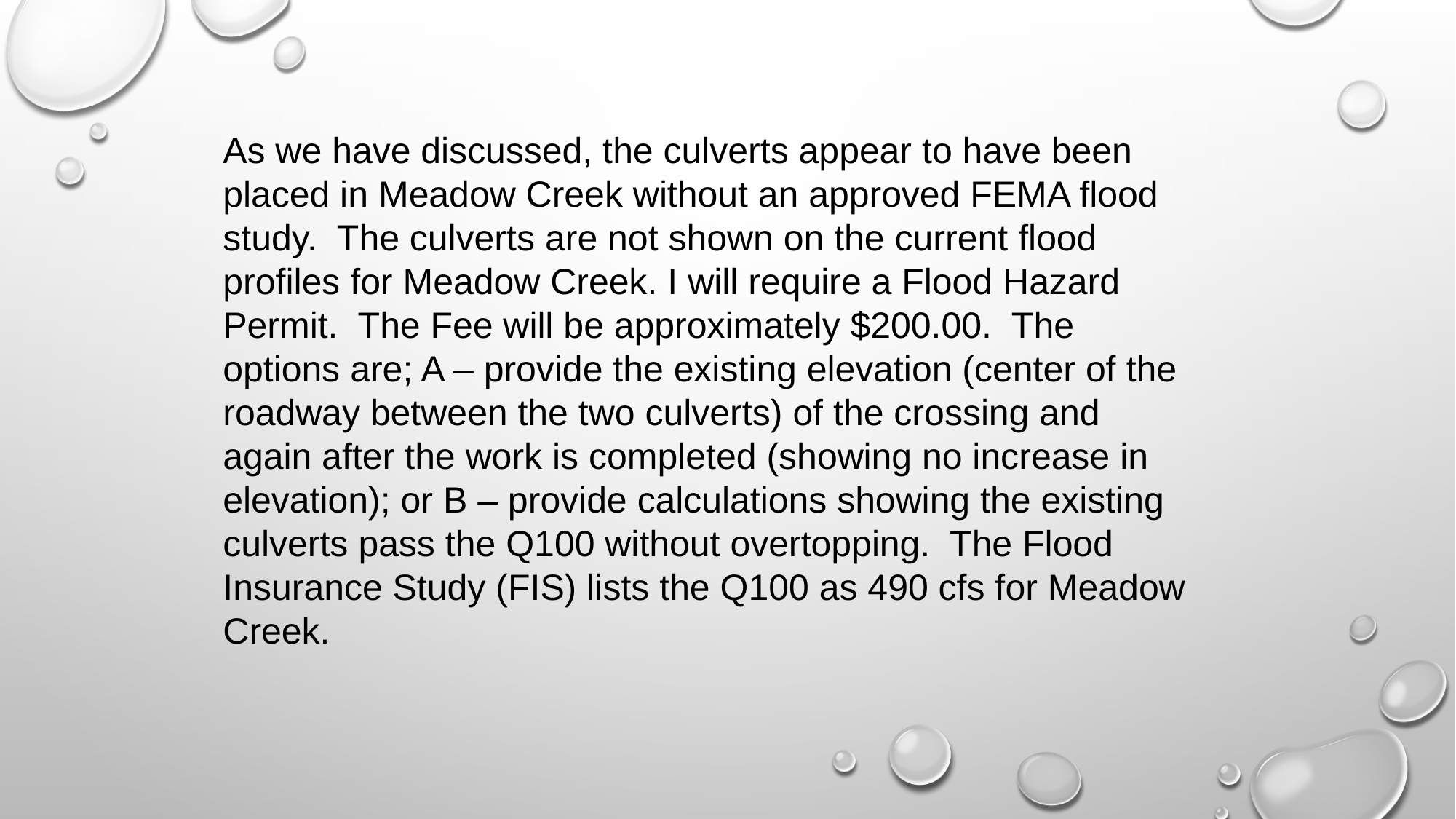

As we have discussed, the culverts appear to have been placed in Meadow Creek without an approved FEMA flood study.  The culverts are not shown on the current flood profiles for Meadow Creek. I will require a Flood Hazard Permit.  The Fee will be approximately $200.00.  The options are; A – provide the existing elevation (center of the roadway between the two culverts) of the crossing and again after the work is completed (showing no increase in elevation); or B – provide calculations showing the existing culverts pass the Q100 without overtopping.  The Flood Insurance Study (FIS) lists the Q100 as 490 cfs for Meadow Creek.